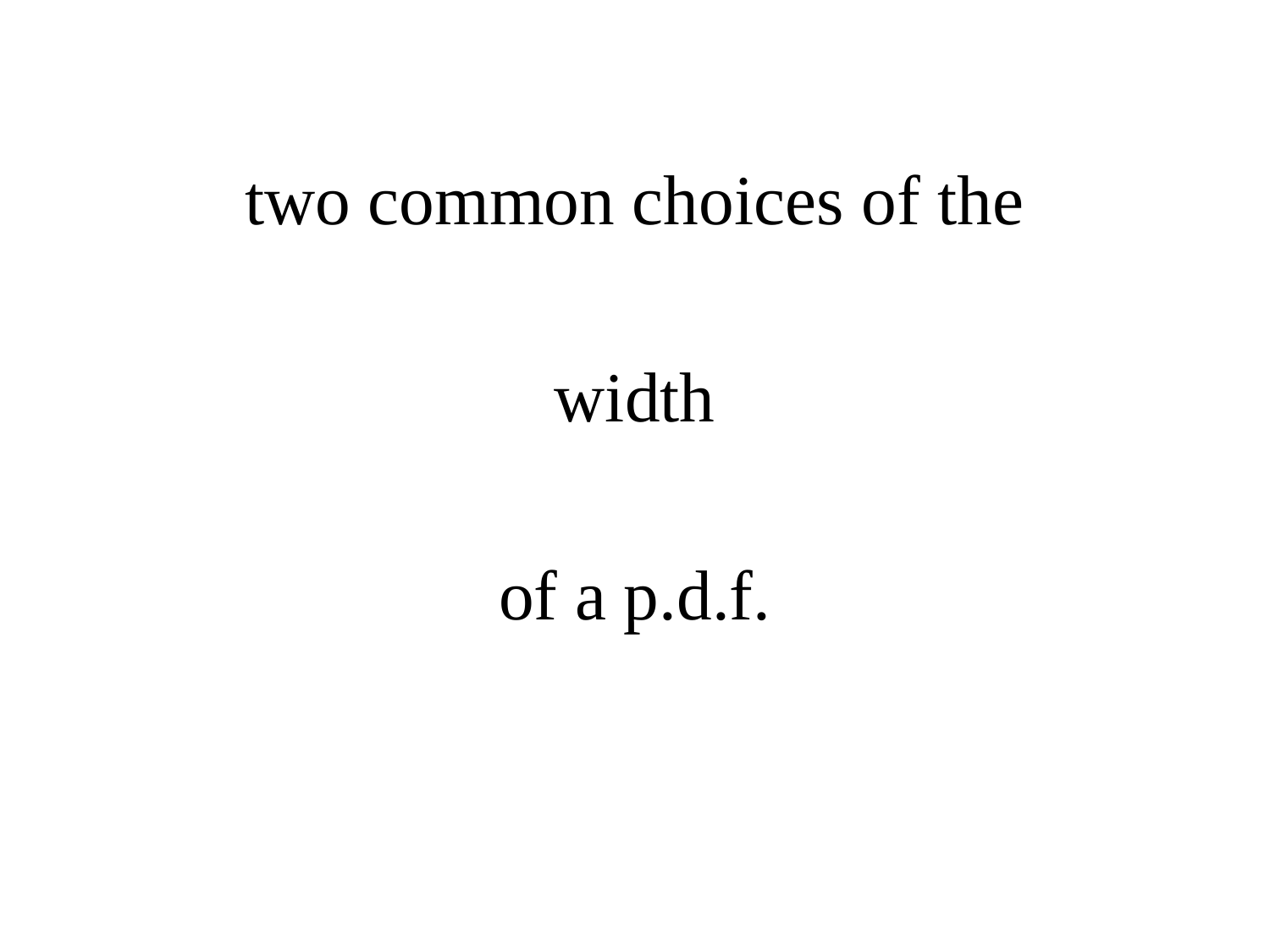

two common choices of the

width

of a p.d.f.